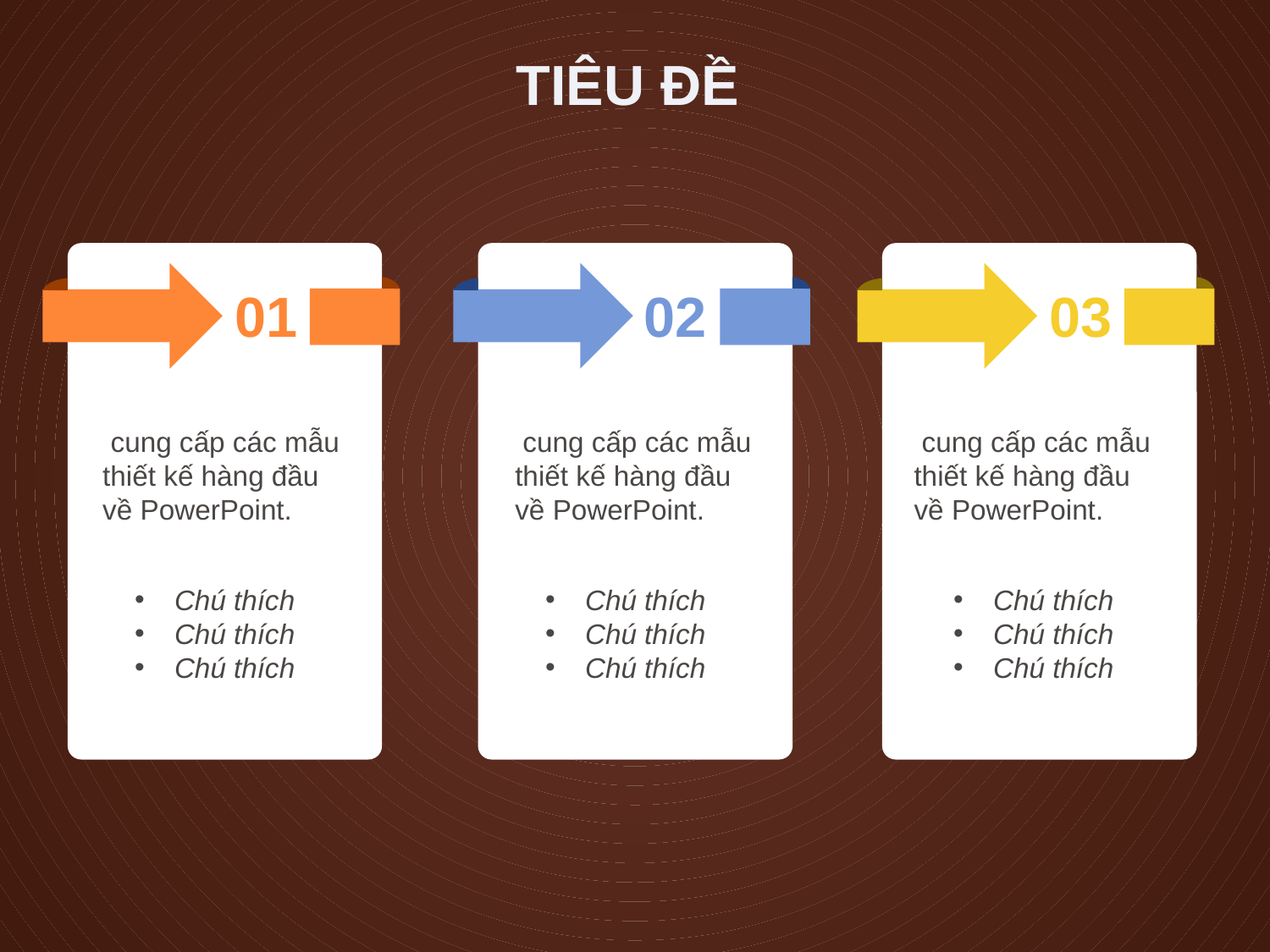

TIÊU ĐỀ

01
02
03
 cung cấp các mẫu thiết kế hàng đầu về PowerPoint.
 cung cấp các mẫu thiết kế hàng đầu về PowerPoint.
 cung cấp các mẫu thiết kế hàng đầu về PowerPoint.
Chú thích
Chú thích
Chú thích
Chú thích
Chú thích
Chú thích
Chú thích
Chú thích
Chú thích